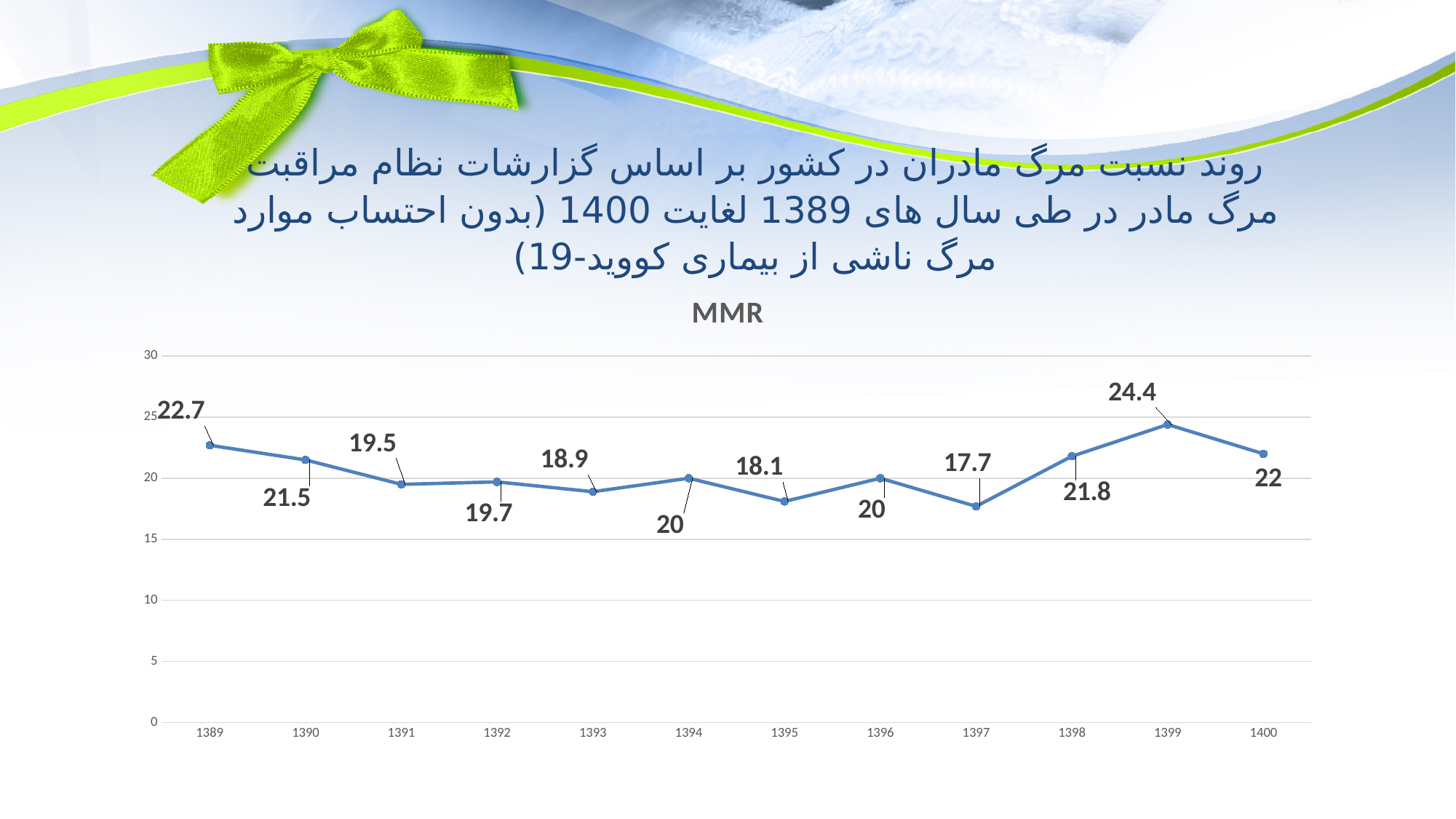

روند نسبت مرگ مادران در کشور بر اساس گزارشات نظام مراقبت مرگ مادر در طی سال های 1389 لغایت 1400 (بدون احتساب موارد مرگ ناشی از بیماری کووید-19)

### Chart:

| Category | MMR |
|---|---|
| 1389 | 22.7 |
| 1390 | 21.5 |
| 1391 | 19.5 |
| 1392 | 19.7 |
| 1393 | 18.9 |
| 1394 | 20.0 |
| 1395 | 18.1 |
| 1396 | 20.0 |
| 1397 | 17.7 |
| 1398 | 21.8 |
| 1399 | 24.4 |
| 1400 | 22.0 |